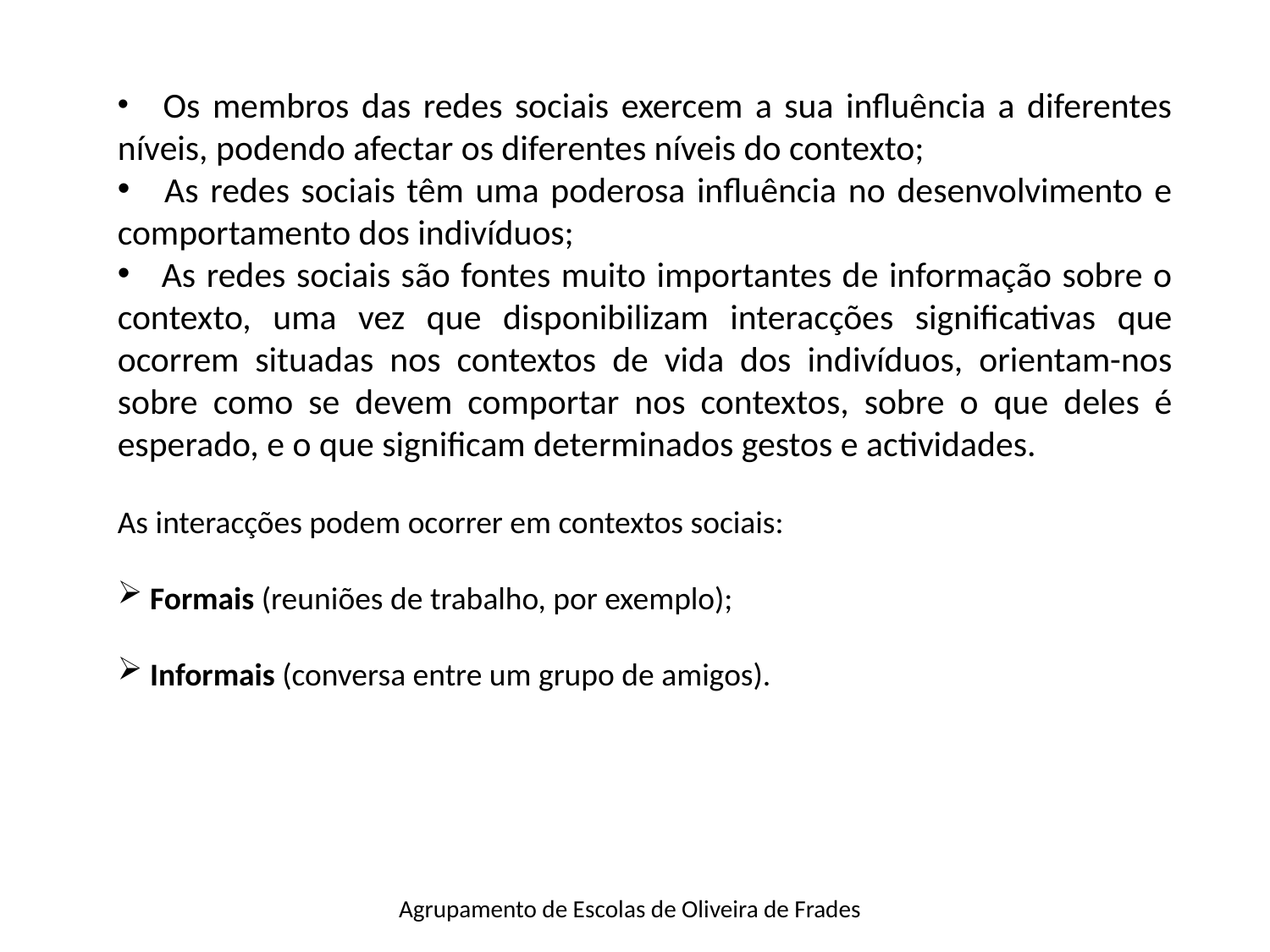

Os membros das redes sociais exercem a sua influência a diferentes níveis, podendo afectar os diferentes níveis do contexto;
   As redes sociais têm uma poderosa influência no desenvolvimento e comportamento dos indivíduos;
   As redes sociais são fontes muito importantes de informação sobre o contexto, uma vez que disponibilizam interacções significativas que ocorrem situadas nos contextos de vida dos indivíduos, orientam-nos sobre como se devem comportar nos contextos, sobre o que deles é esperado, e o que significam determinados gestos e actividades.

As interacções podem ocorrer em contextos sociais:

 Formais (reuniões de trabalho, por exemplo);

 Informais (conversa entre um grupo de amigos).

Agrupamento de Escolas de Oliveira de Frades